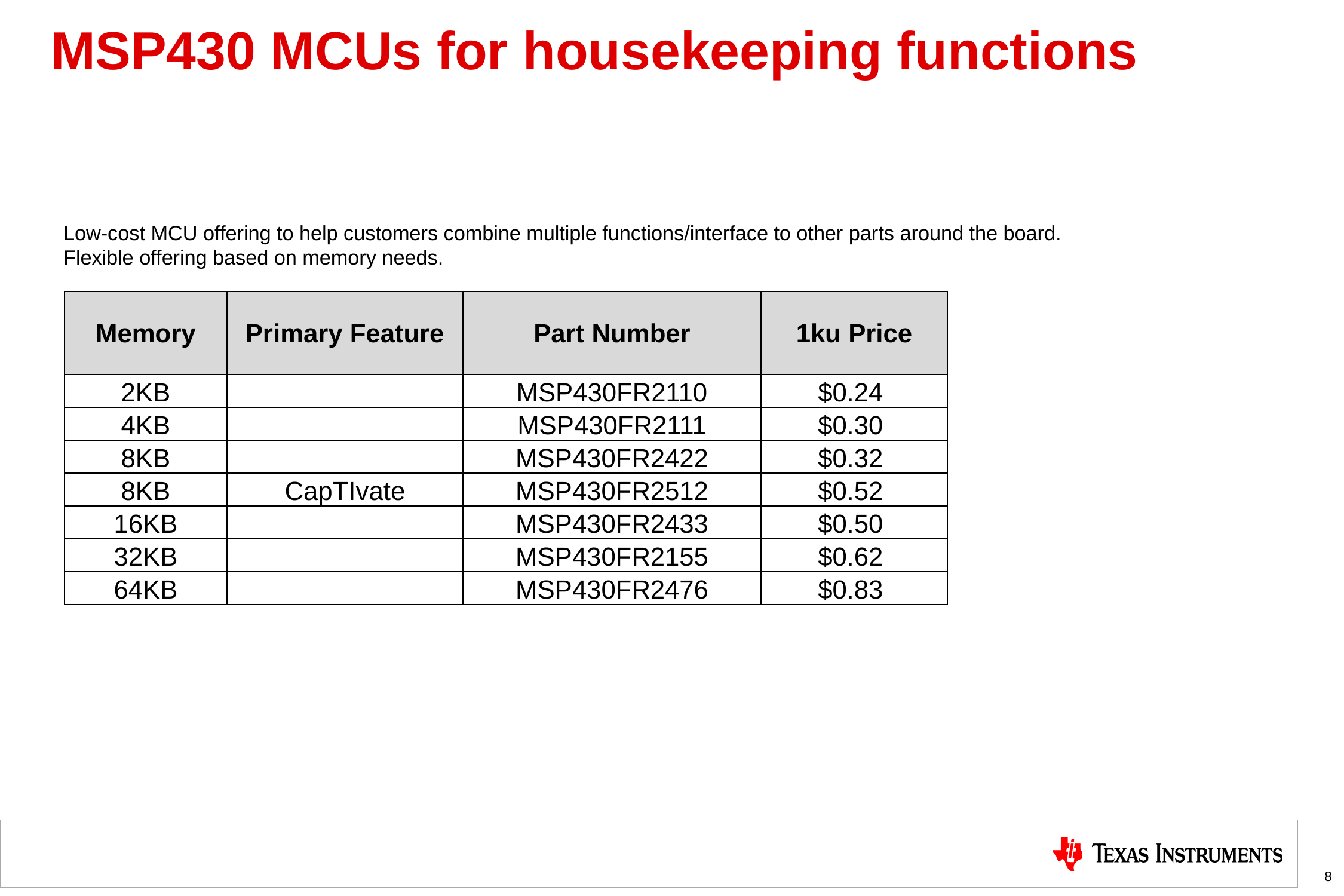

# MSP430 MCUs for housekeeping functions
Low-cost MCU offering to help customers combine multiple functions/interface to other parts around the board.
Flexible offering based on memory needs.
| Memory | Primary Feature | Part Number | 1ku Price |
| --- | --- | --- | --- |
| 2KB |  | MSP430FR2110 | $0.24 |
| 4KB |  | MSP430FR2111 | $0.30 |
| 8KB |  | MSP430FR2422 | $0.32 |
| 8KB | CapTIvate | MSP430FR2512 | $0.52 |
| 16KB |  | MSP430FR2433 | $0.50 |
| 32KB |  | MSP430FR2155 | $0.62 |
| 64KB |  | MSP430FR2476 | $0.83 |
8